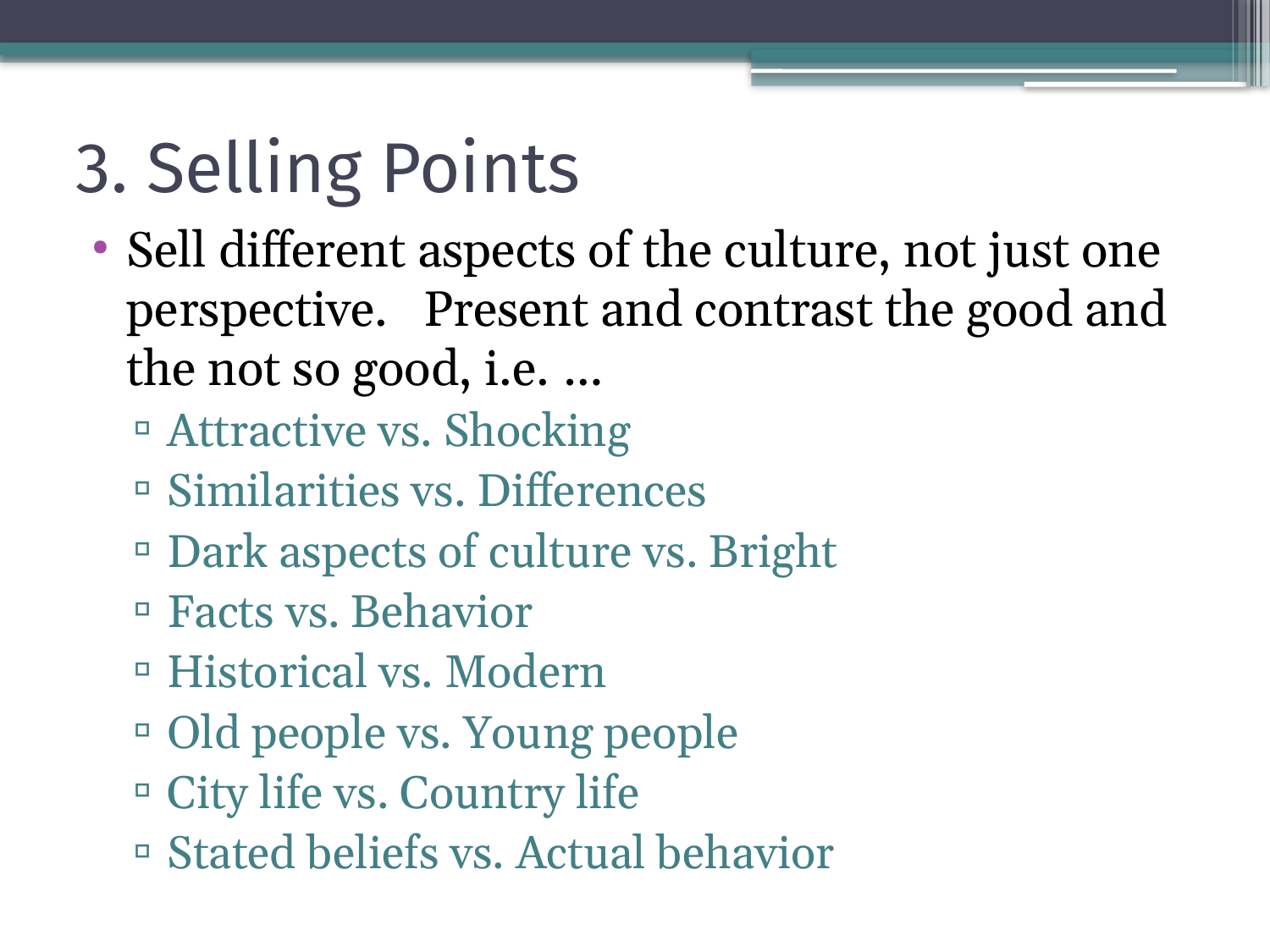

# 3. Selling Points
Sell different aspects of the culture, not just one perspective.   Present and contrast the good and the not so good, i.e. …
Attractive vs. Shocking
Similarities vs. Differences
Dark aspects of culture vs. Bright
Facts vs. Behavior
Historical vs. Modern
Old people vs. Young people
City life vs. Country life
Stated beliefs vs. Actual behavior